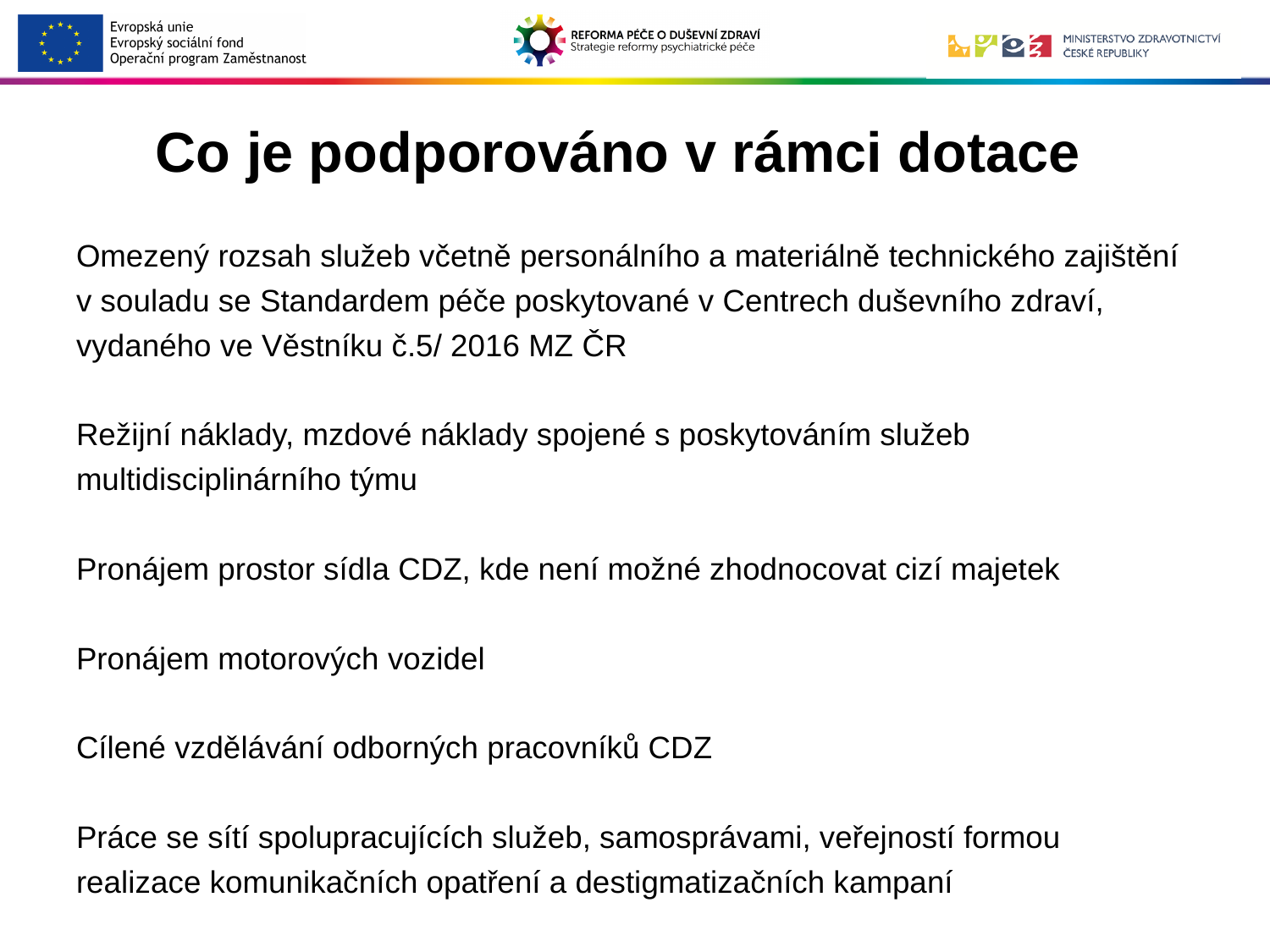

# Co je podporováno v rámci dotace
Omezený rozsah služeb včetně personálního a materiálně technického zajištění v souladu se Standardem péče poskytované v Centrech duševního zdraví, vydaného ve Věstníku č.5/ 2016 MZ ČR

Režijní náklady, mzdové náklady spojené s poskytováním služeb multidisciplinárního týmu

Pronájem prostor sídla CDZ, kde není možné zhodnocovat cizí majetek

Pronájem motorových vozidel

Cílené vzdělávání odborných pracovníků CDZ

Práce se sítí spolupracujících služeb, samosprávami, veřejností formou realizace komunikačních opatření a destigmatizačních kampaní